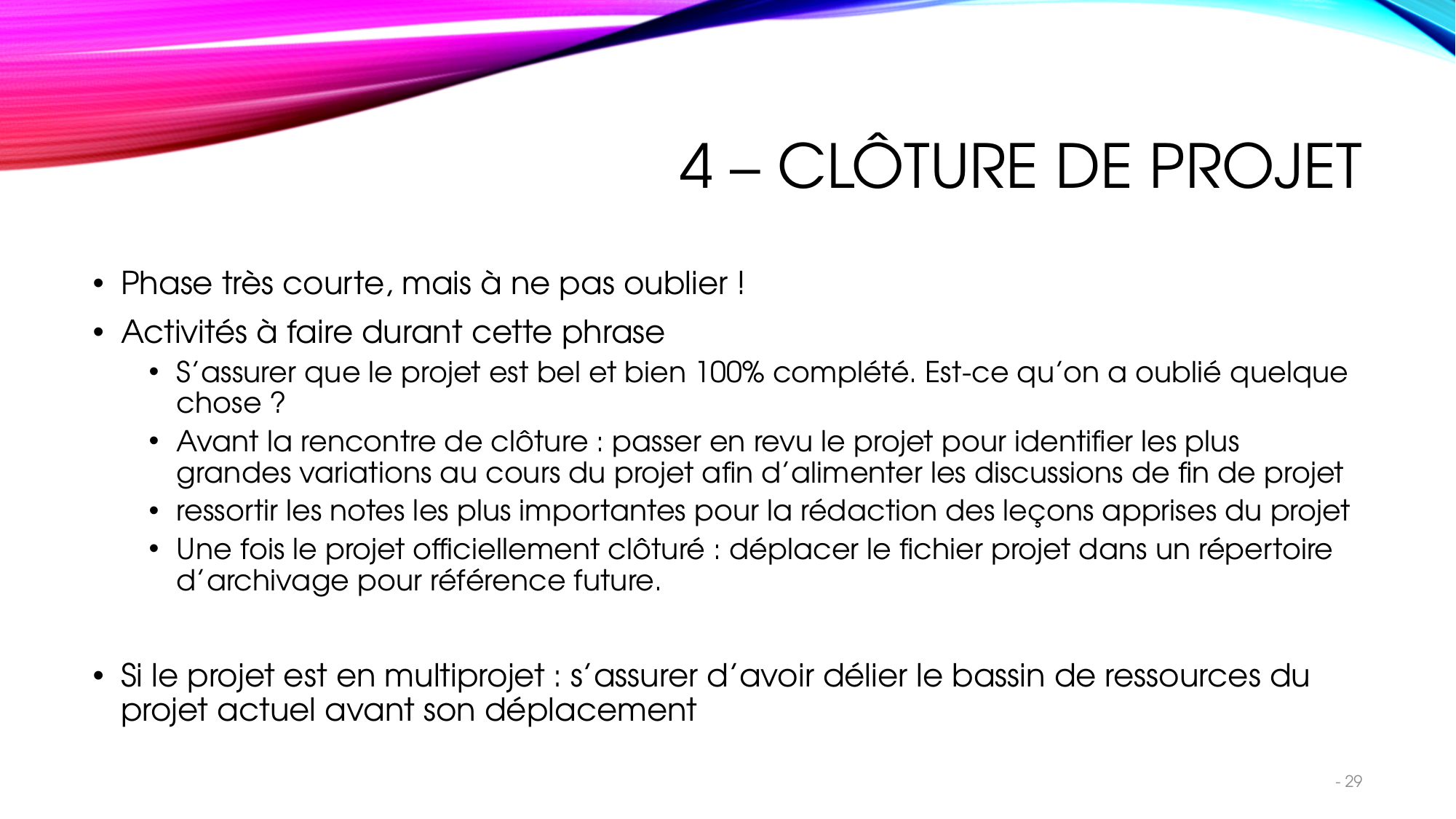

# 4 – Clôture de projet
Phase très courte, mais à ne pas oublier !
Activités à faire durant cette phrase
S’assurer que le projet est bel et bien 100% complété. Est-ce qu’on a oublié quelque chose ?
Avant la rencontre de clôture : passer en revu le projet pour identifier les plus grandes variations au cours du projet afin d’alimenter les discussions de fin de projet
ressortir les notes les plus importantes pour la rédaction des leçons apprises du projet
Une fois le projet officiellement clôturé : déplacer le fichier projet dans un répertoire d’archivage pour référence future.

Si le projet est en multiprojet : s’assurer d’avoir délier le bassin de ressources du projet actuel avant son déplacement
- 29